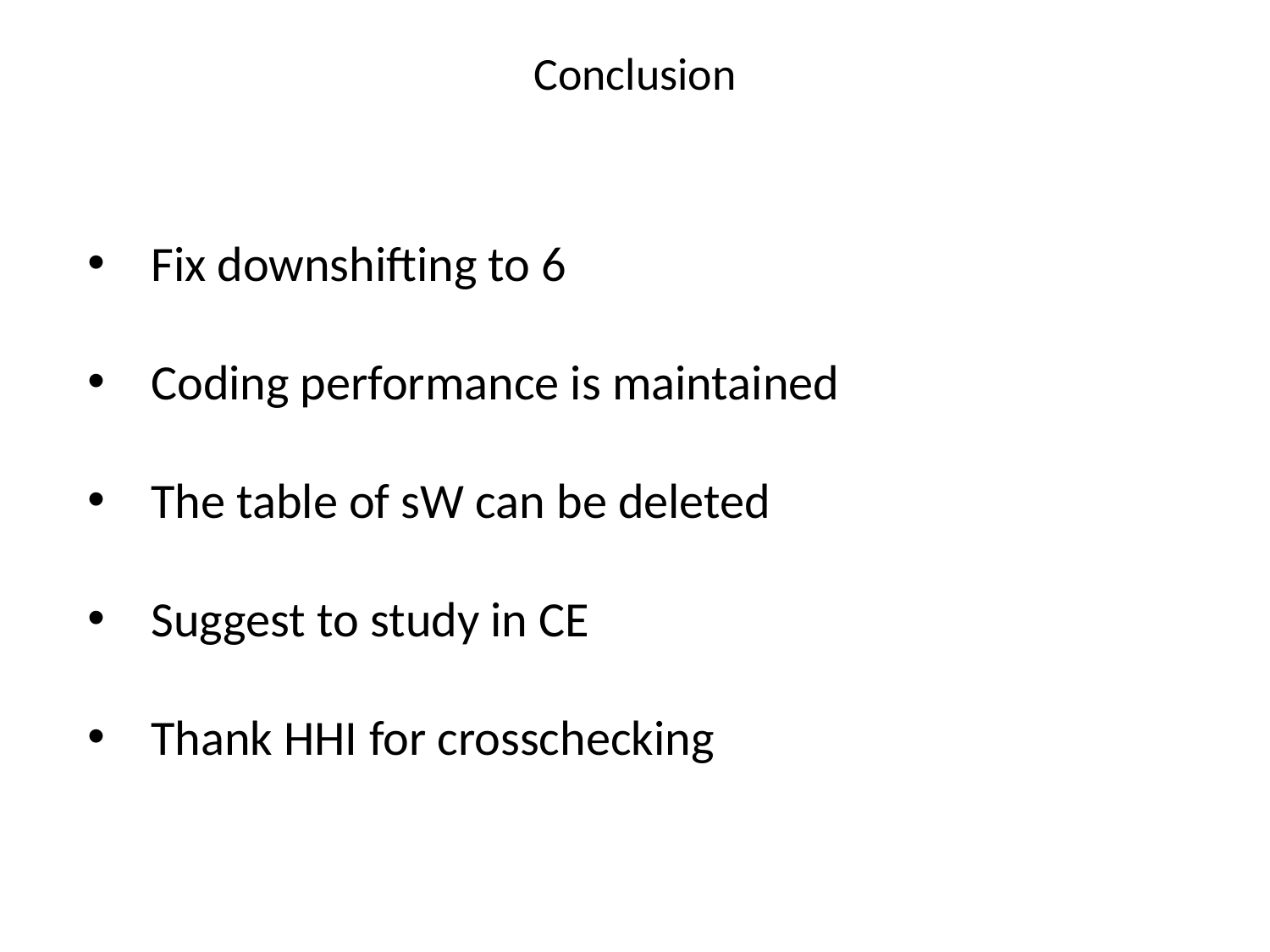

# Conclusion
Fix downshifting to 6

Coding performance is maintained

The table of sW can be deleted

Suggest to study in CE

Thank HHI for crosschecking